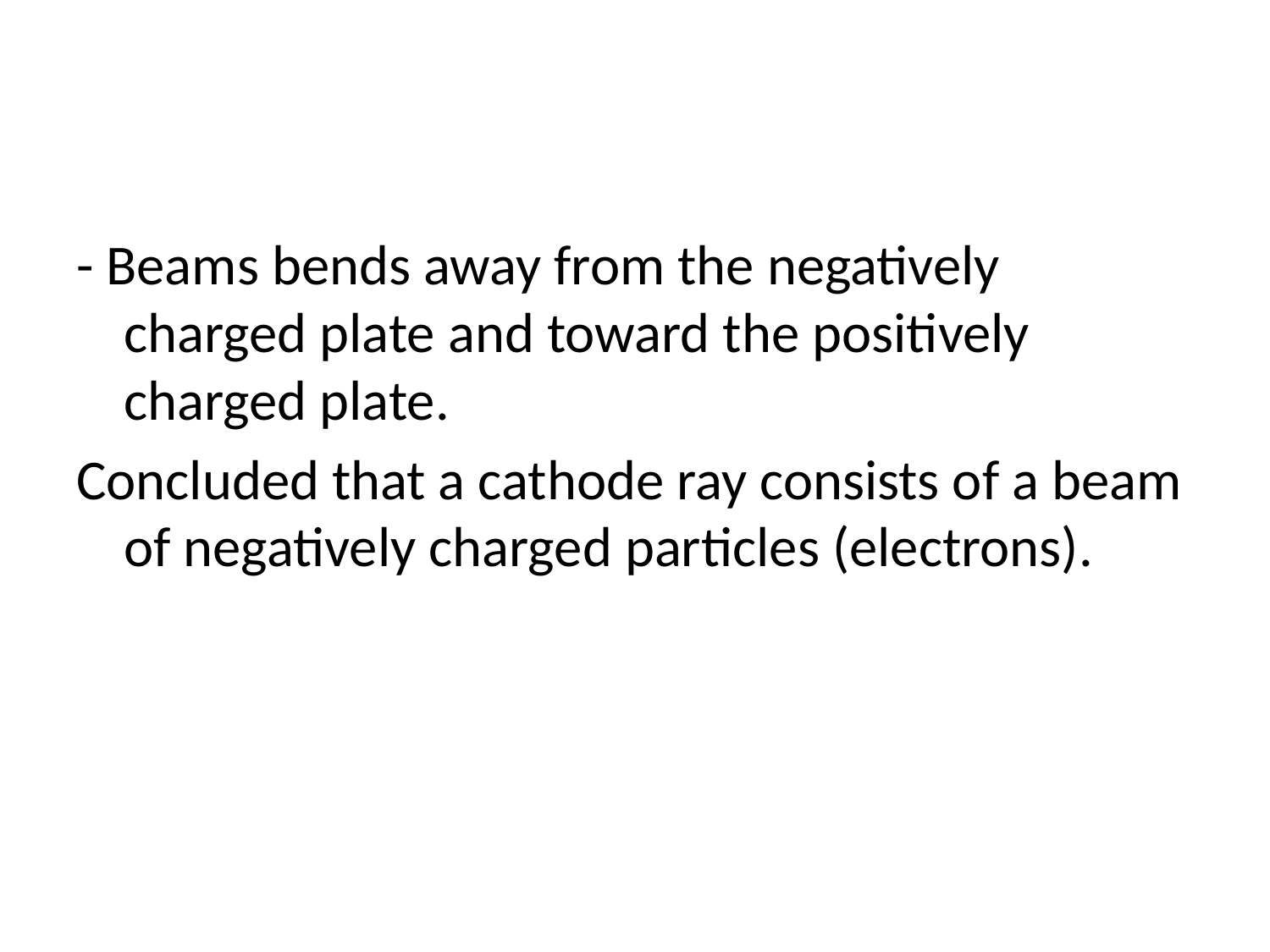

#
- Beams bends away from the negatively charged plate and toward the positively charged plate.
Concluded that a cathode ray consists of a beam of negatively charged particles (electrons).